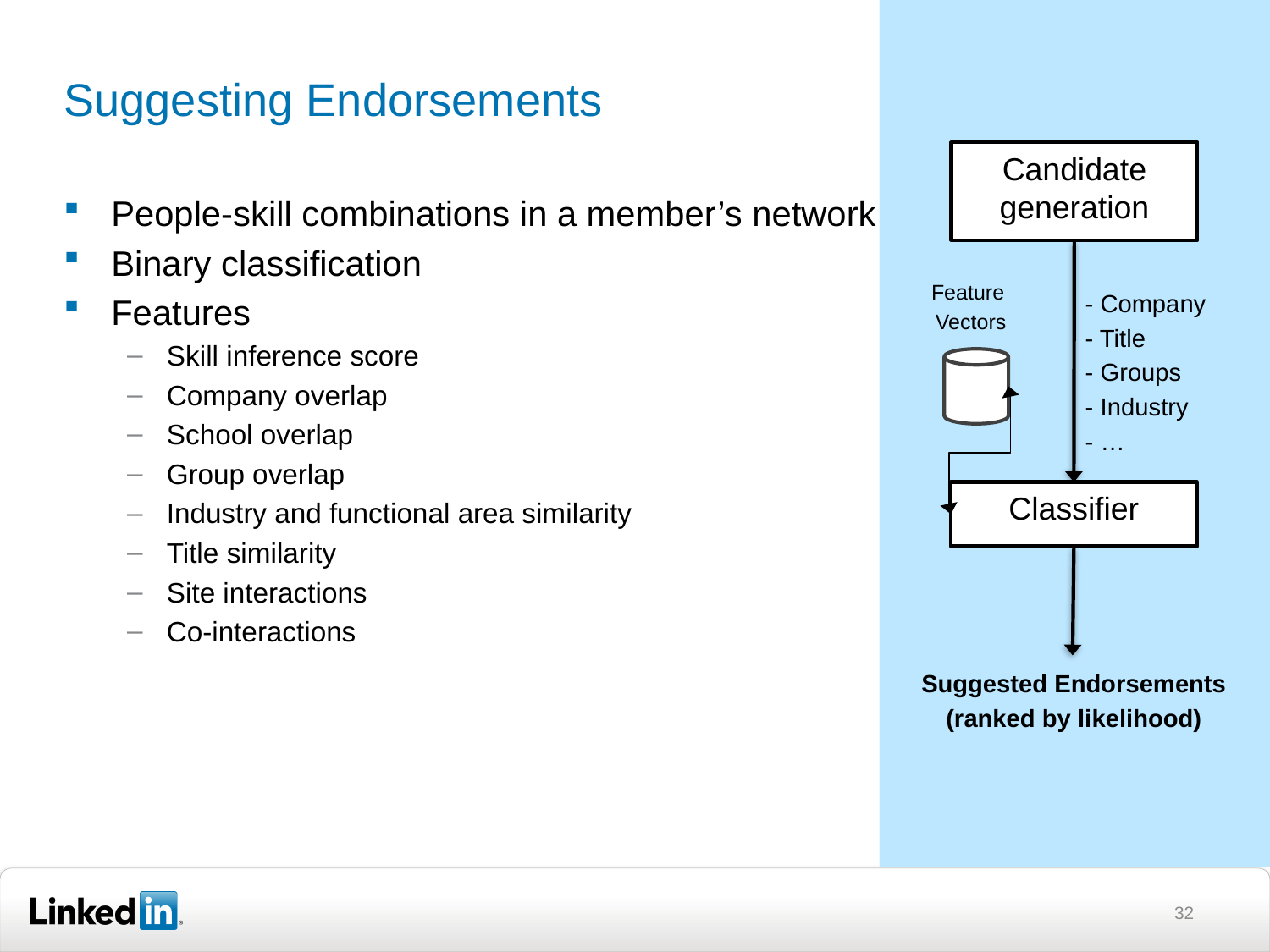

# Suggesting Endorsements
Candidate
generation
People-skill combinations in a member’s network
Binary classification
Features
Skill inference score
Company overlap
School overlap
Group overlap
Industry and functional area similarity
Title similarity
Site interactions
Co-interactions

Feature
Vectors
- Company
- Title
- Groups
- Industry
- …

Classifier
Suggested Endorsements
(ranked by likelihood)
32